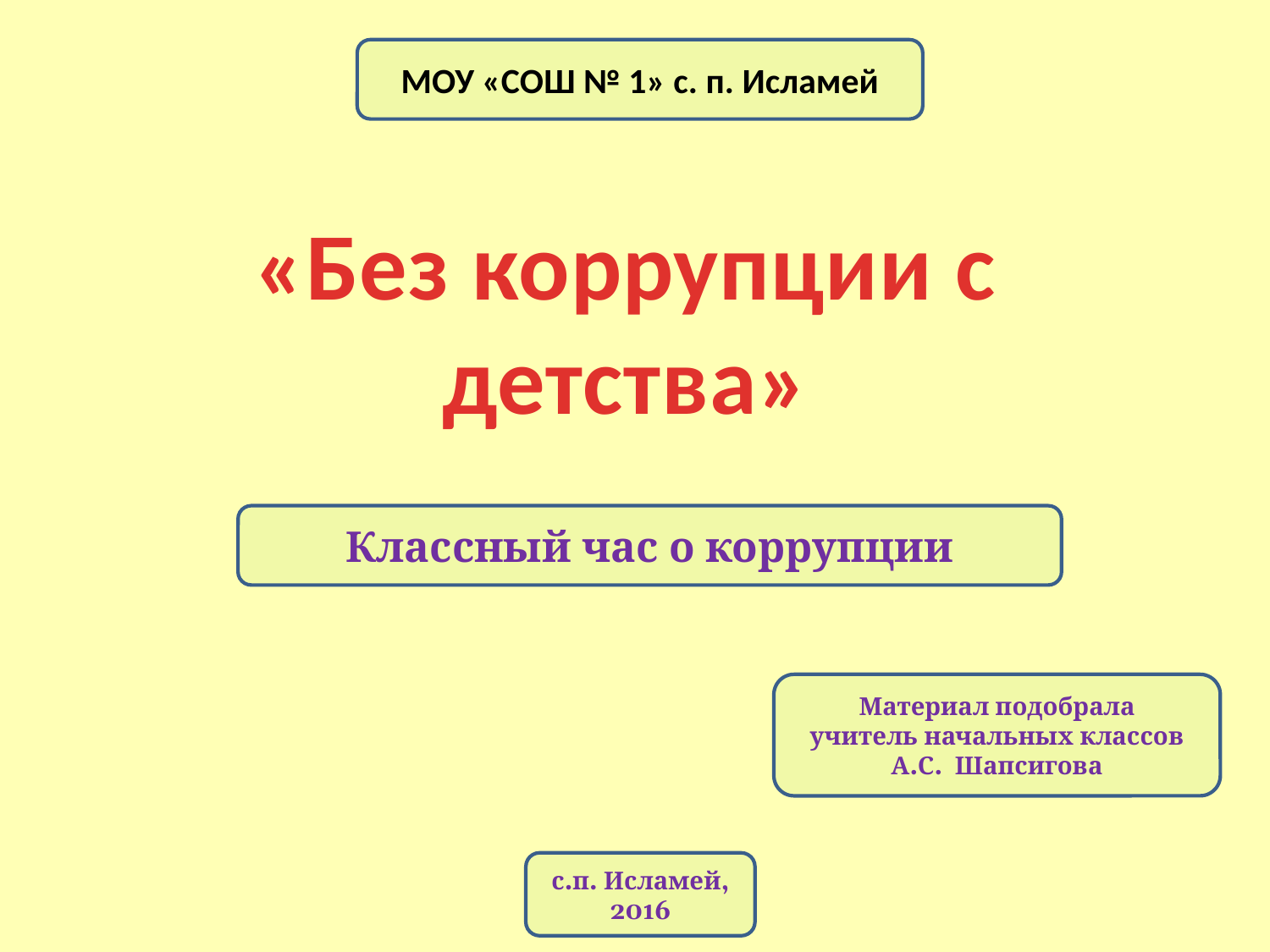

МОУ «СОШ № 1» с. п. Исламей
«Без коррупции с детства»
Классный час о коррупции
Материал подобрала
учитель начальных классов
А.С.  Шапсигова
с.п. Исламей, 2016